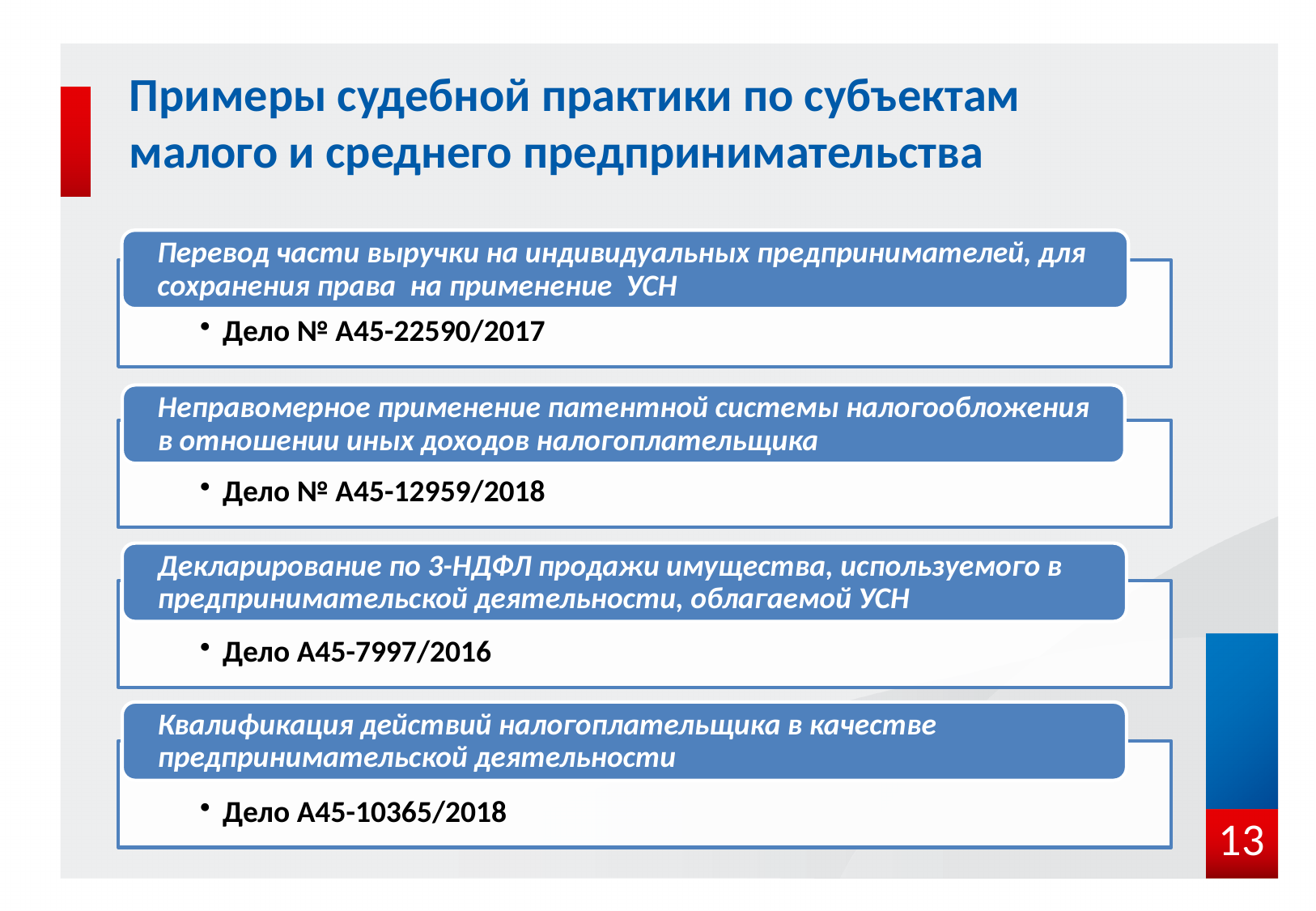

# Примеры судебной практики по субъектам малого и среднего предпринимательства
Дело № А45-22590/2017
Перевод части выручки на индивидуальных предпринимателей, для сохранения права  на применение  УСН
Дело № А45-12959/2018
Неправомерное применение патентной системы налогообложения в отношении иных доходов налогоплательщика
Дело А45-7997/2016
Декларирование по 3-НДФЛ продажи имущества, используемого в предпринимательской деятельности, облагаемой УСН
Дело А45-10365/2018
Квалификация действий налогоплательщика в качестве предпринимательской деятельности
13